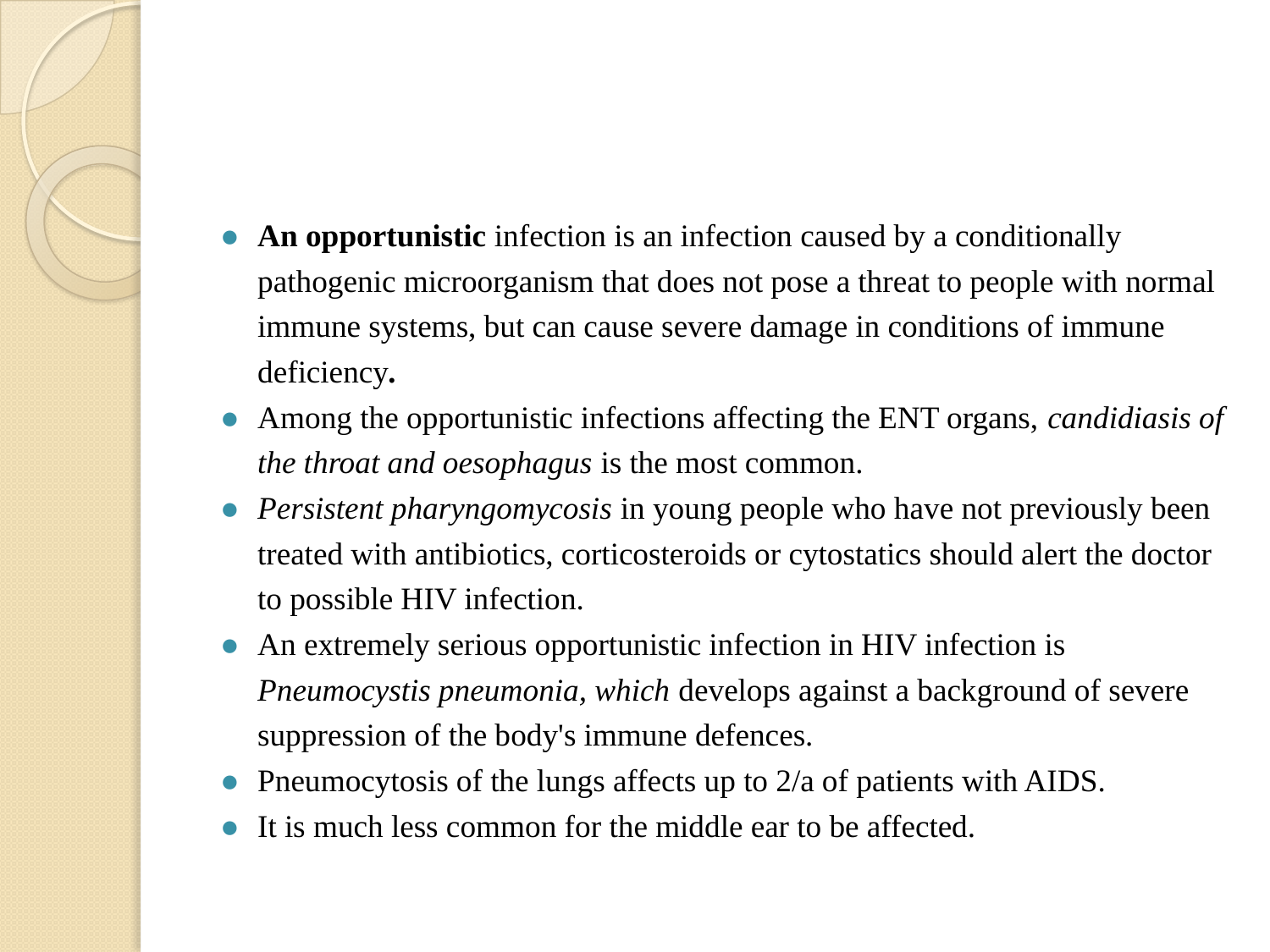

#
An opportunistic infection is an infection caused by a conditionally pathogenic microorganism that does not pose a threat to people with normal immune systems, but can cause severe damage in conditions of immune deficiency.
Among the opportunistic infections affecting the ENT organs, candidiasis of the throat and oesophagus is the most common.
Persistent pharyngomycosis in young people who have not previously been treated with antibiotics, corticosteroids or cytostatics should alert the doctor to possible HIV infection.
An extremely serious opportunistic infection in HIV infection is Pneumocystis pneumonia, which develops against a background of severe suppression of the body's immune defences.
Pneumocytosis of the lungs affects up to 2/a of patients with AIDS.
It is much less common for the middle ear to be affected.